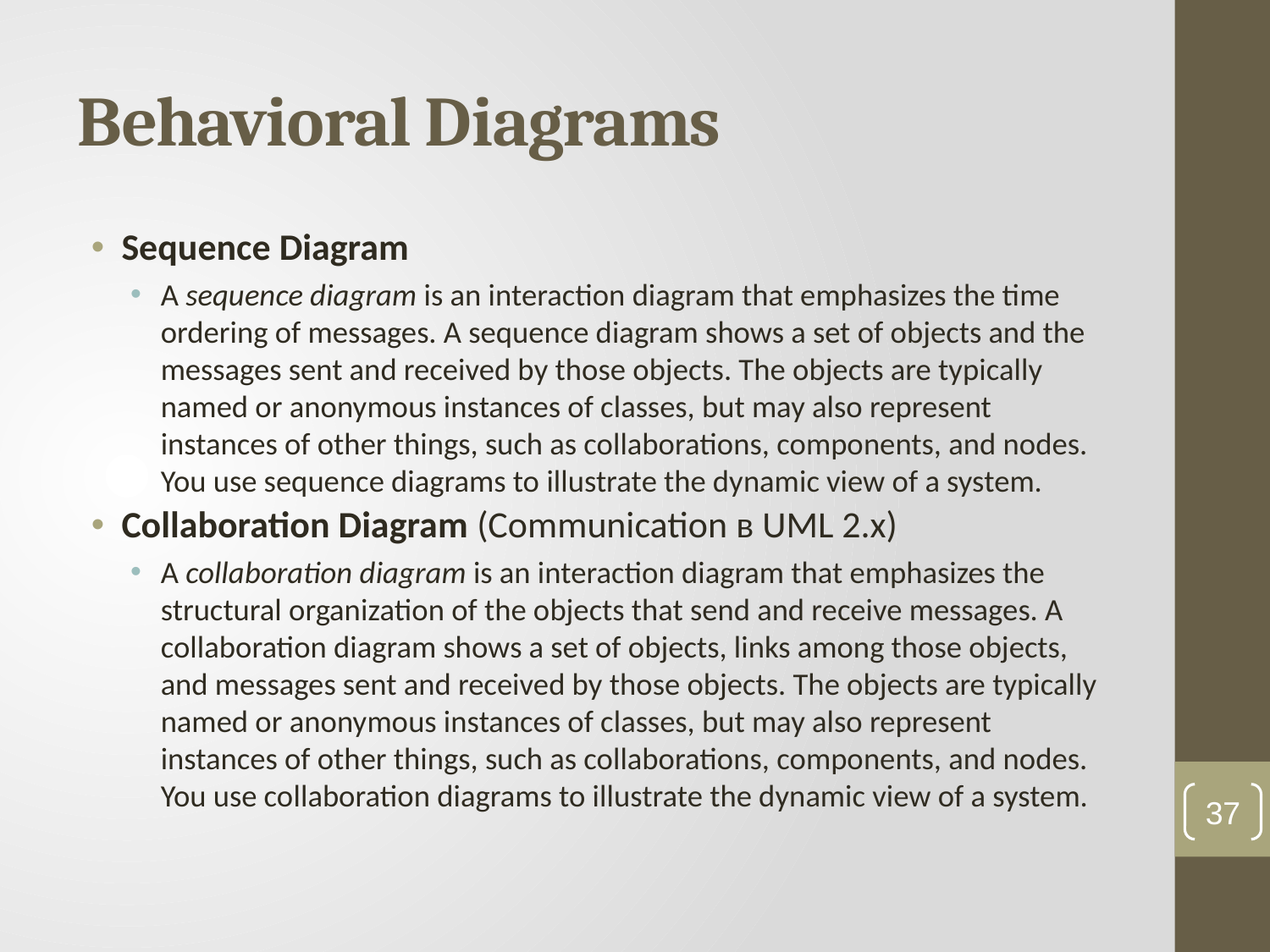

# Behavioral Diagrams
Sequence Diagram
A sequence diagram is an interaction diagram that emphasizes the time ordering of messages. A sequence diagram shows a set of objects and the messages sent and received by those objects. The objects are typically named or anonymous instances of classes, but may also represent instances of other things, such as collaborations, components, and nodes. You use sequence diagrams to illustrate the dynamic view of a system.
Collaboration Diagram (Communication в UML 2.x)
A collaboration diagram is an interaction diagram that emphasizes the structural organization of the objects that send and receive messages. A collaboration diagram shows a set of objects, links among those objects, and messages sent and received by those objects. The objects are typically named or anonymous instances of classes, but may also represent instances of other things, such as collaborations, components, and nodes. You use collaboration diagrams to illustrate the dynamic view of a system.
37